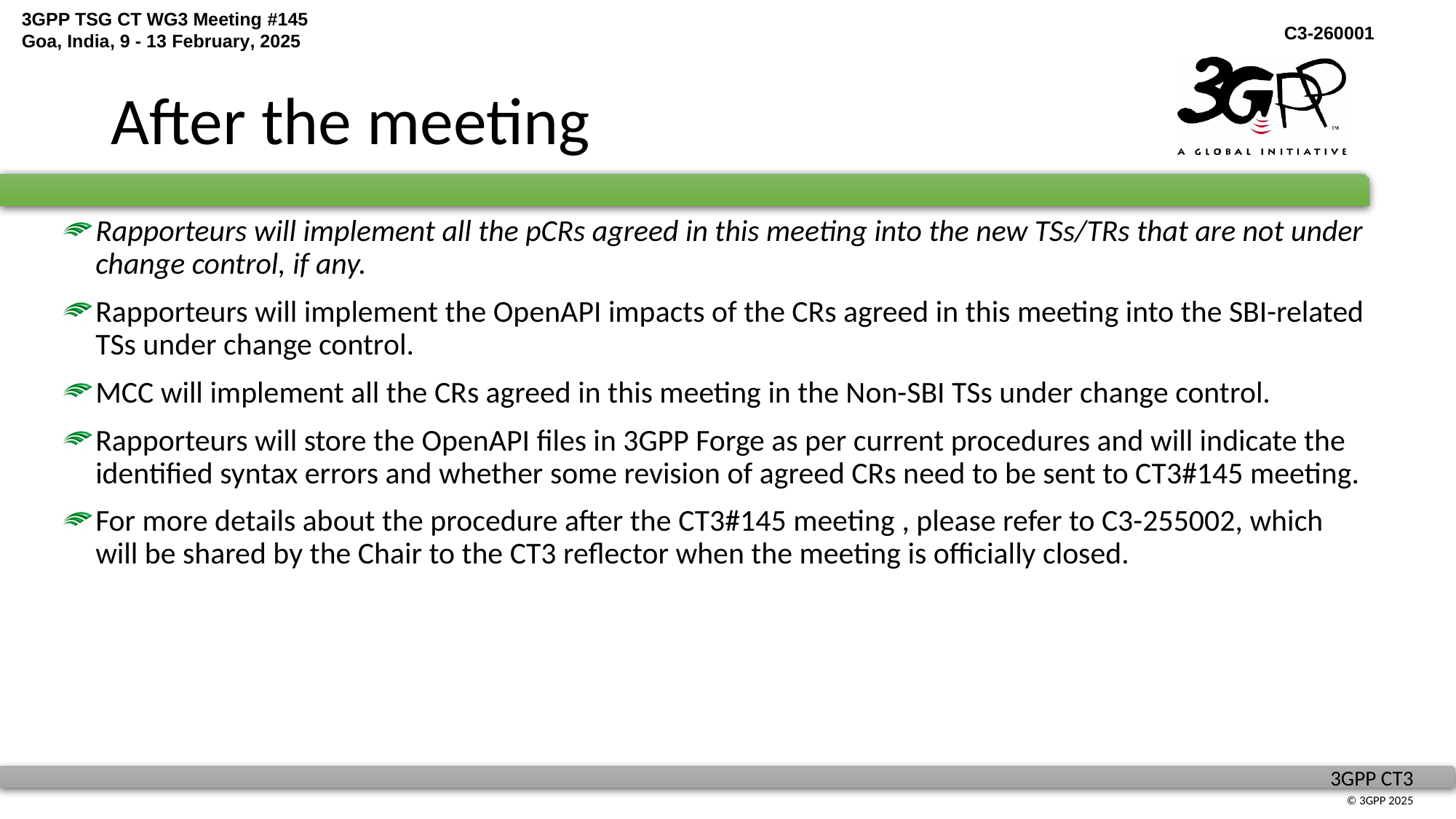

# After the meeting
Rapporteurs will implement all the pCRs agreed in this meeting into the new TSs/TRs that are not under change control, if any.
Rapporteurs will implement the OpenAPI impacts of the CRs agreed in this meeting into the SBI-related TSs under change control.
MCC will implement all the CRs agreed in this meeting in the Non-SBI TSs under change control.
Rapporteurs will store the OpenAPI files in 3GPP Forge as per current procedures and will indicate the identified syntax errors and whether some revision of agreed CRs need to be sent to CT3#145 meeting.
For more details about the procedure after the CT3#145 meeting , please refer to C3-255002, which will be shared by the Chair to the CT3 reflector when the meeting is officially closed.